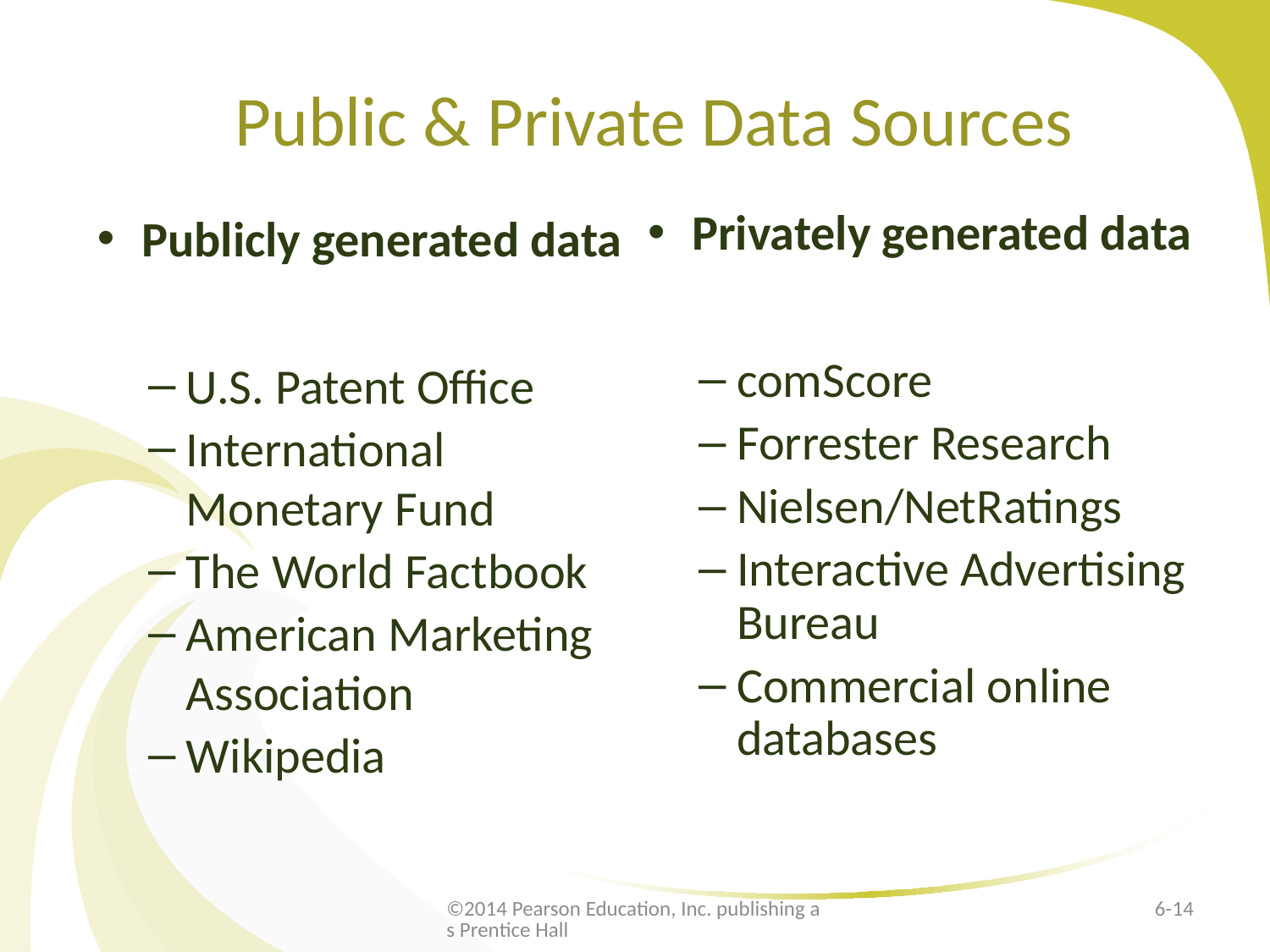

# Public & Private Data Sources
Publicly generated data

U.S. Patent Office
International Monetary Fund
The World Factbook
American Marketing Association
Wikipedia

Privately generated data

comScore
Forrester Research
Nielsen/NetRatings
Interactive Advertising Bureau
Commercial online databases

©2014 Pearson Education, Inc. publishing as Prentice Hall
6-14